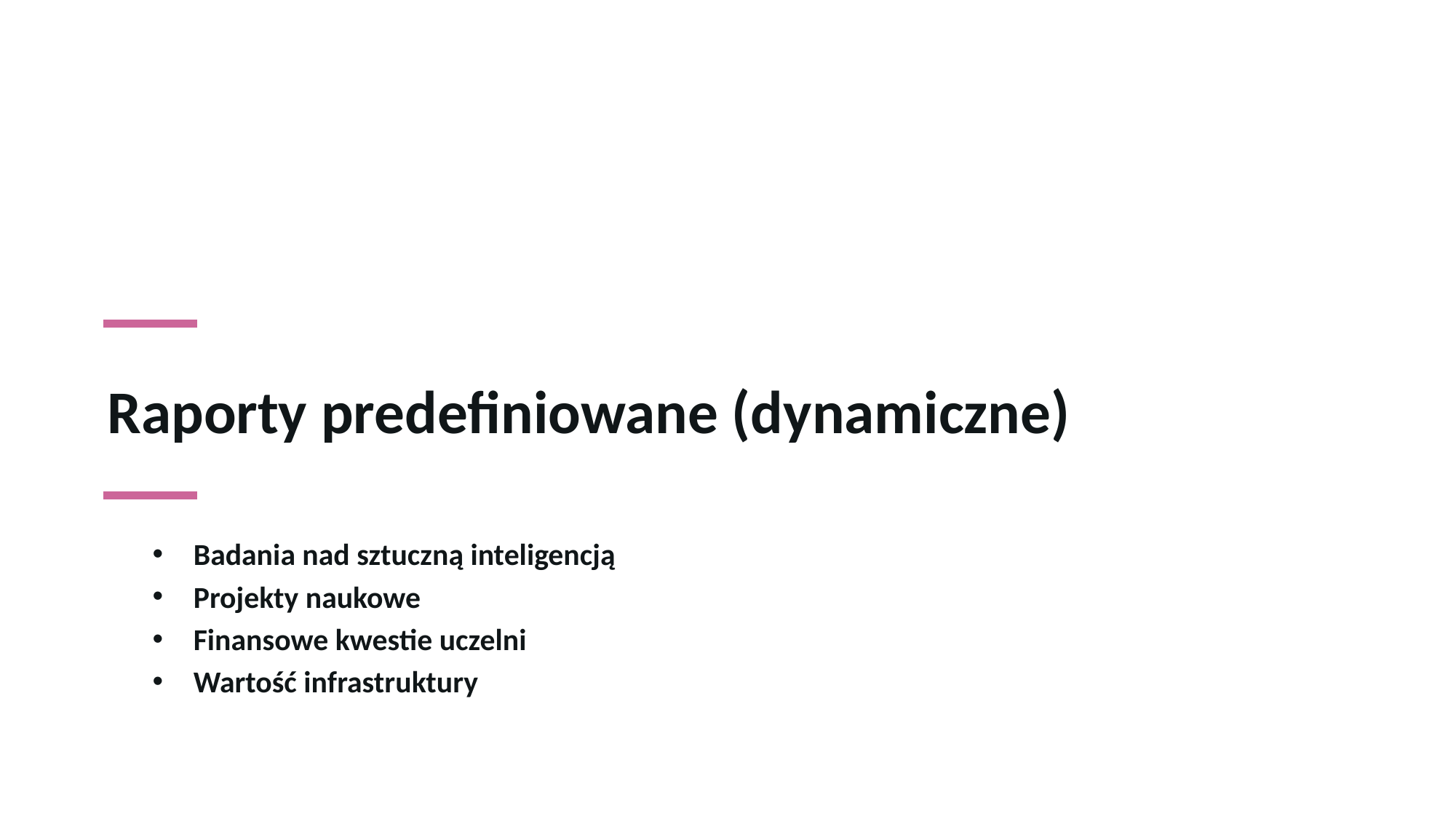

# Raporty predefiniowane (dynamiczne)
Badania nad sztuczną inteligencją
Projekty naukowe
Finansowe kwestie uczelni
Wartość infrastruktury